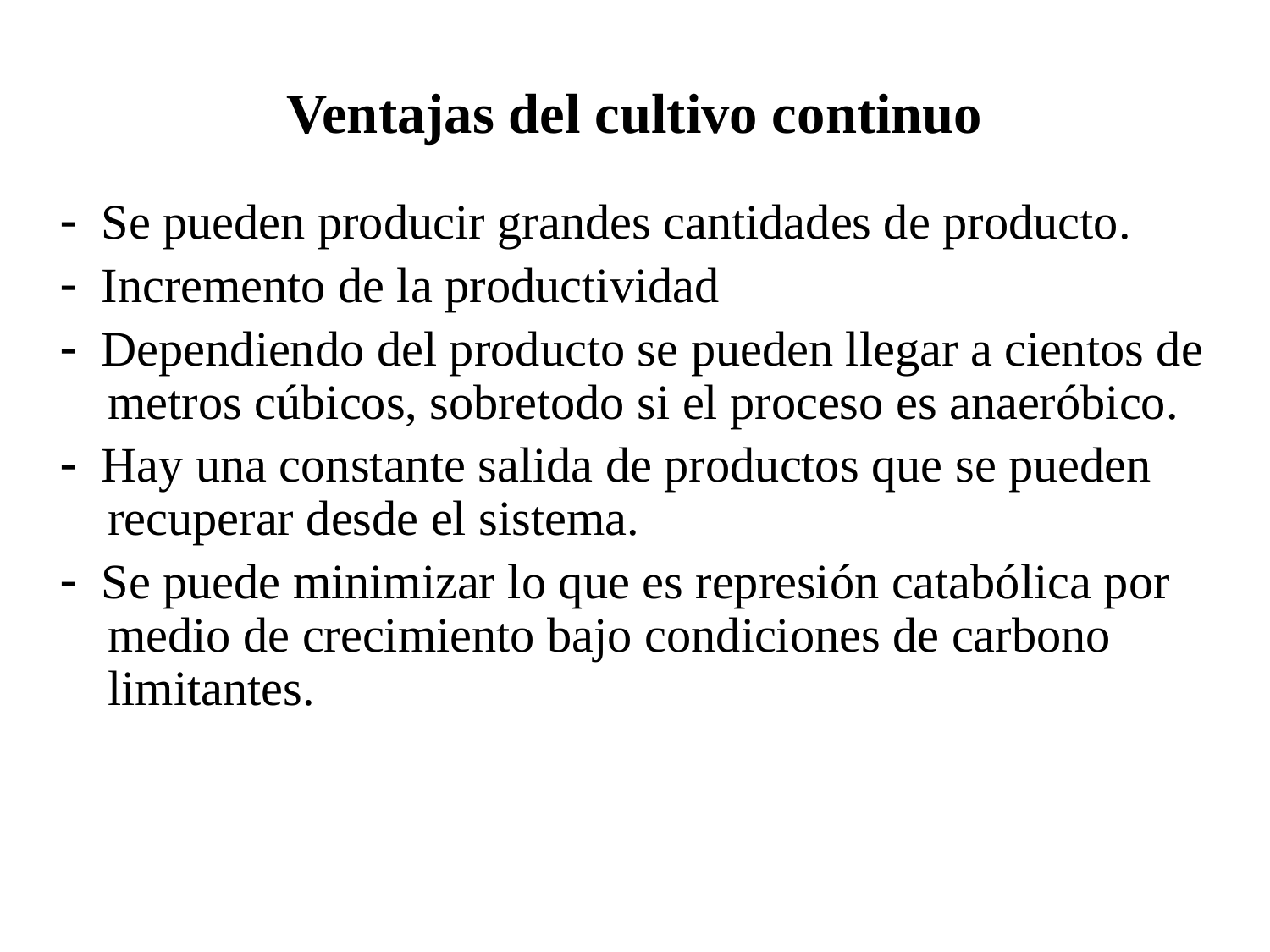

# Ventajas del cultivo continuo
− Se pueden producir grandes cantidades de producto.
− Incremento de la productividad
− Dependiendo del producto se pueden llegar a cientos de metros cúbicos, sobretodo si el proceso es anaeróbico.
− Hay una constante salida de productos que se pueden recuperar desde el sistema.
− Se puede minimizar lo que es represión catabólica por medio de crecimiento bajo condiciones de carbono limitantes.